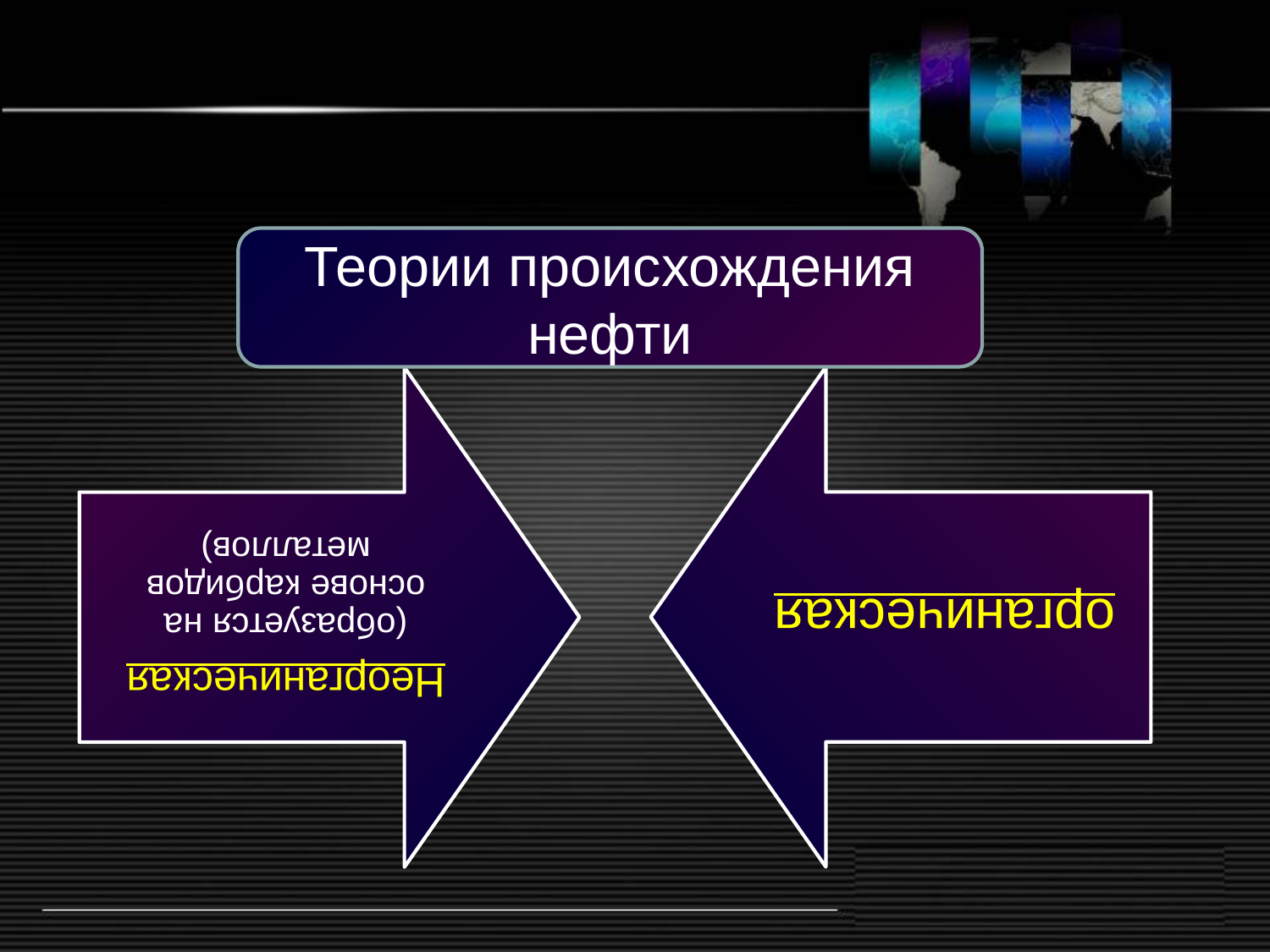

Теории происхождения нефти
Неорганическая
(образуется на основе карбидов металлов)
органическая